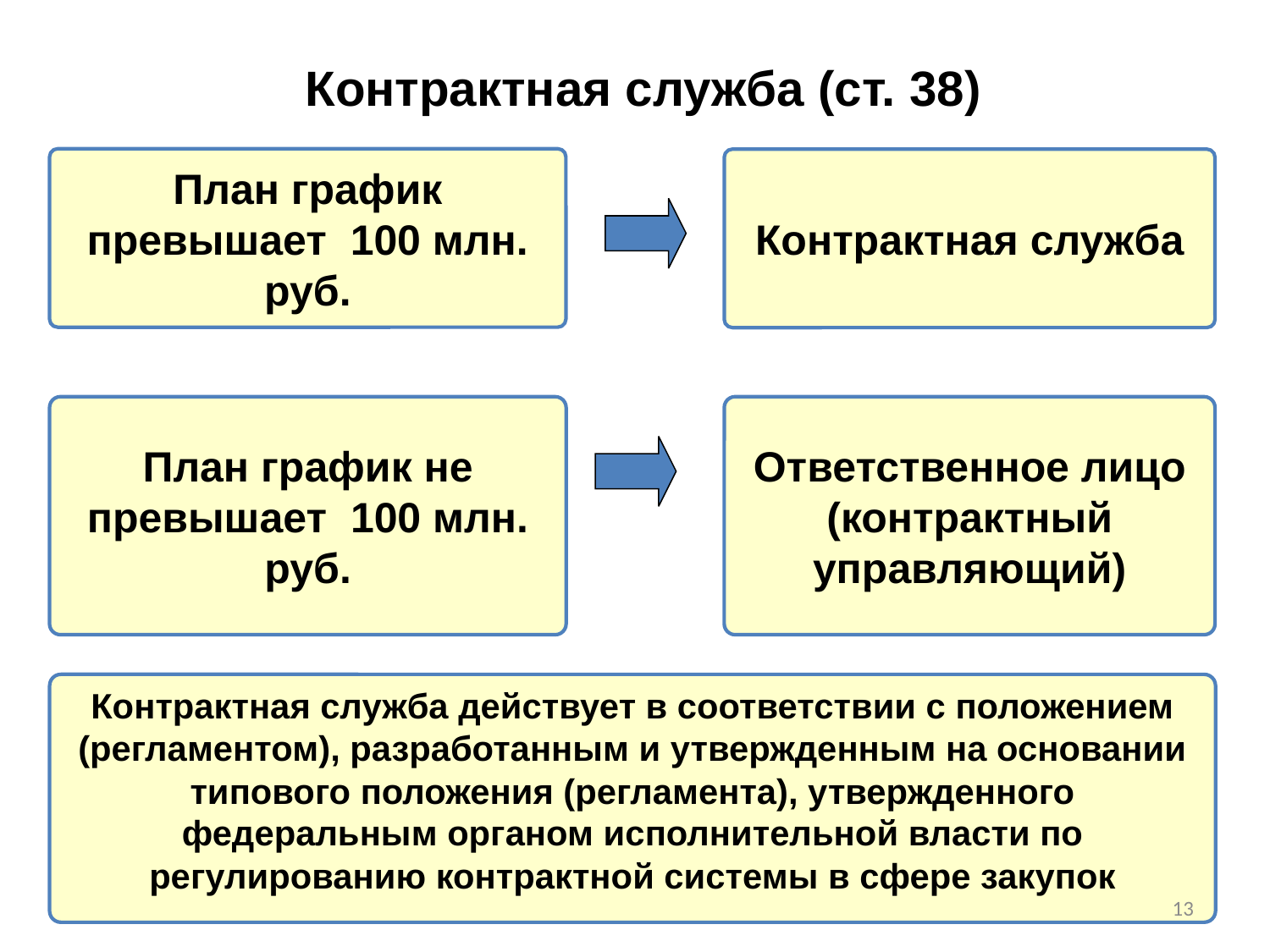

Контрактная служба (ст. 38)
План график превышает  100 млн. руб.
Контрактная служба

План график не превышает  100 млн. руб.
Ответственное лицо (контрактный управляющий)

Контрактная служба действует в соответствии с положением (регламентом), разработанным и утвержденным на основании типового положения (регламента), утвержденного федеральным органом исполнительной власти по регулированию контрактной системы в сфере закупок
13